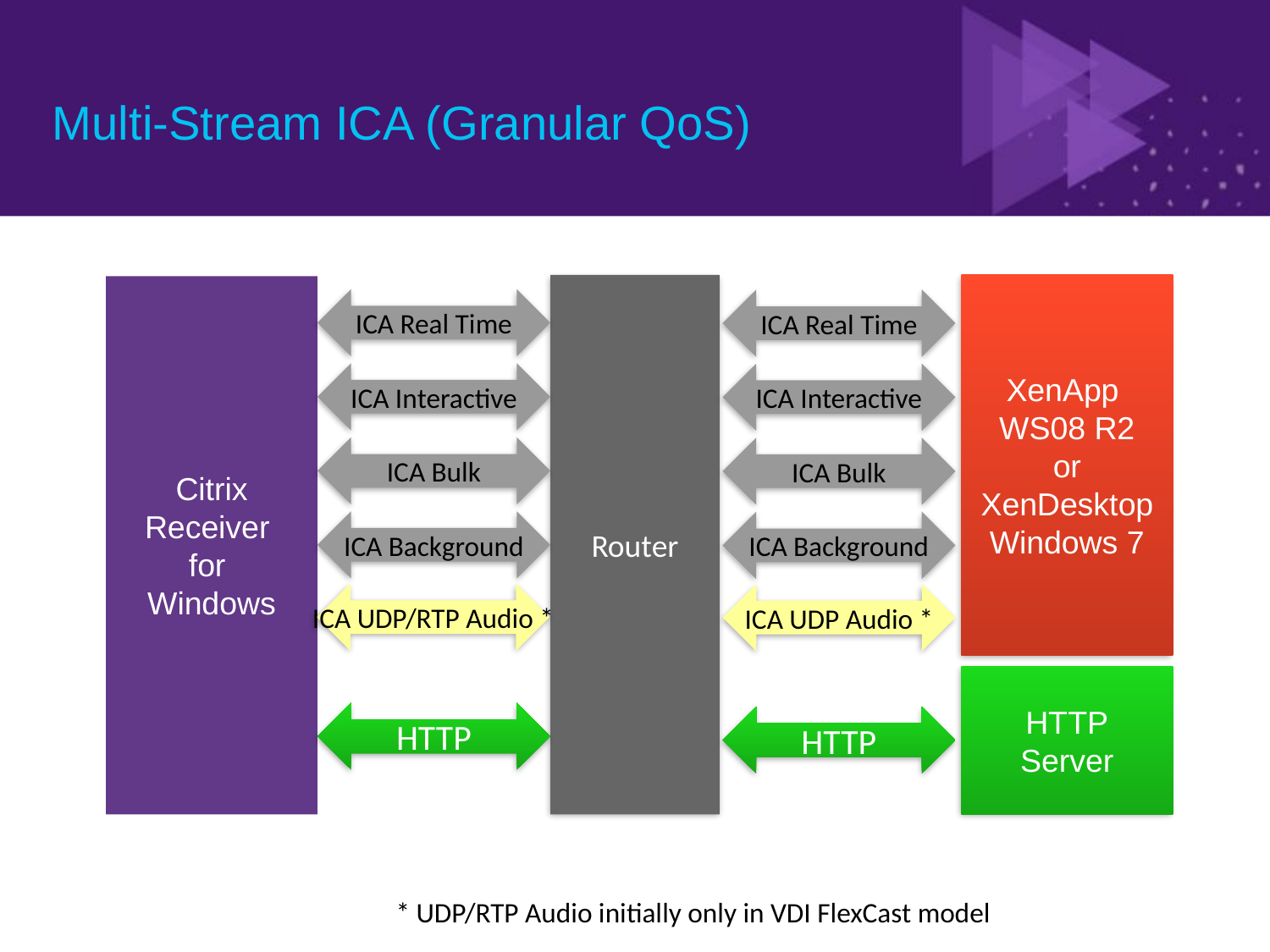

# Multi-Stream ICA (Granular QoS)
Router
XenApp
WS08 R2
or
XenDesktop
Windows 7
Citrix
Receiver
for
Windows
ICA Real Time
ICA Real Time
ICA Interactive
ICA Interactive
ICA Bulk
ICA Bulk
ICA Background
ICA Background
ICA UDP/RTP Audio *
ICA UDP Audio *
HTTP
Server
HTTP
HTTP
* UDP/RTP Audio initially only in VDI FlexCast model